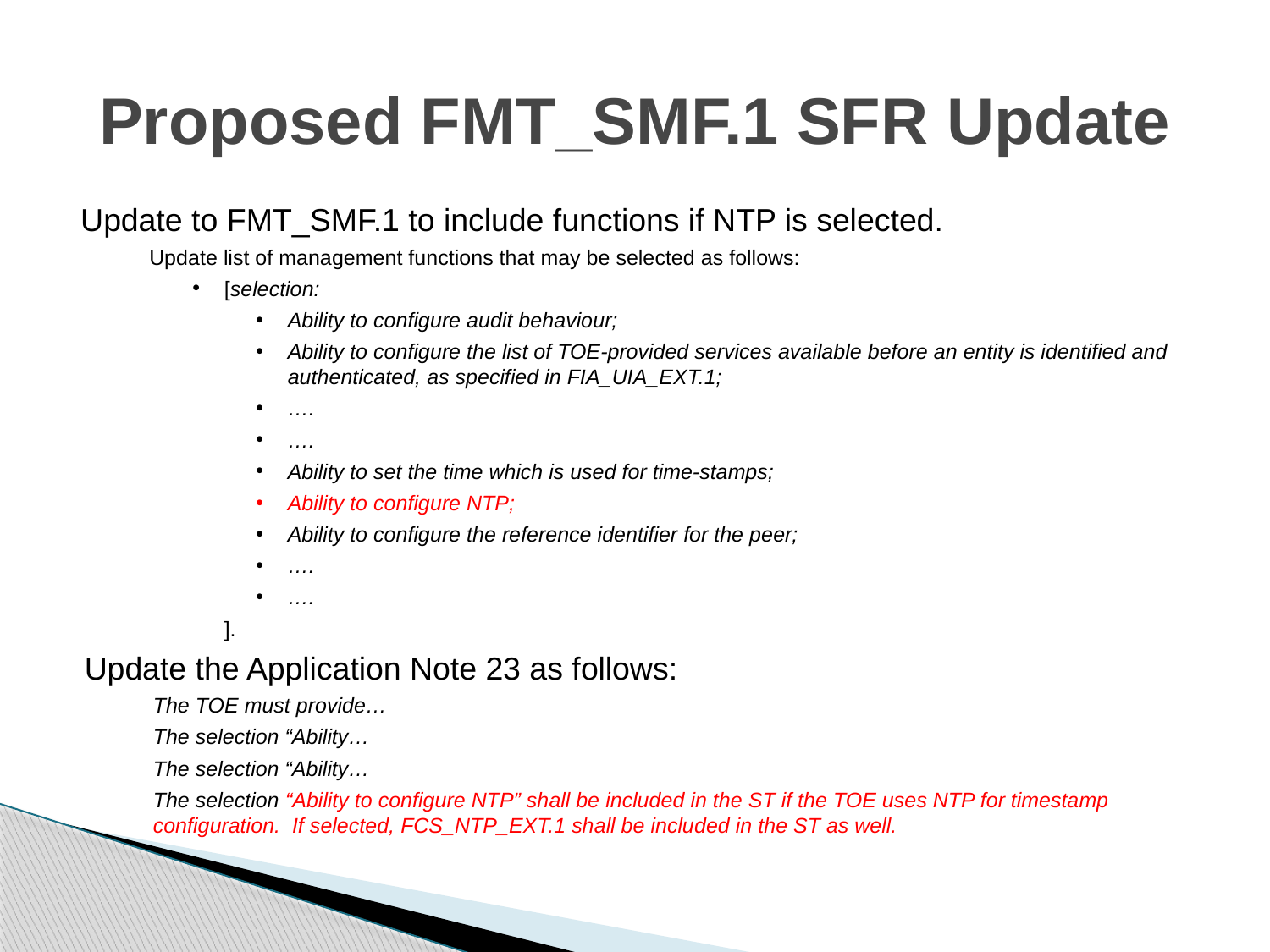

# Proposed FMT_SMF.1 SFR Update
Update to FMT_SMF.1 to include functions if NTP is selected.
Update list of management functions that may be selected as follows:
[selection:
Ability to configure audit behaviour;
Ability to configure the list of TOE-provided services available before an entity is identified and authenticated, as specified in FIA_UIA_EXT.1;
….
….
Ability to set the time which is used for time-stamps;
Ability to configure NTP;
Ability to configure the reference identifier for the peer;
….
….
].
Update the Application Note 23 as follows:
The TOE must provide…
The selection “Ability…
The selection “Ability…
The selection “Ability to configure NTP” shall be included in the ST if the TOE uses NTP for timestamp configuration.  If selected, FCS_NTP_EXT.1 shall be included in the ST as well.